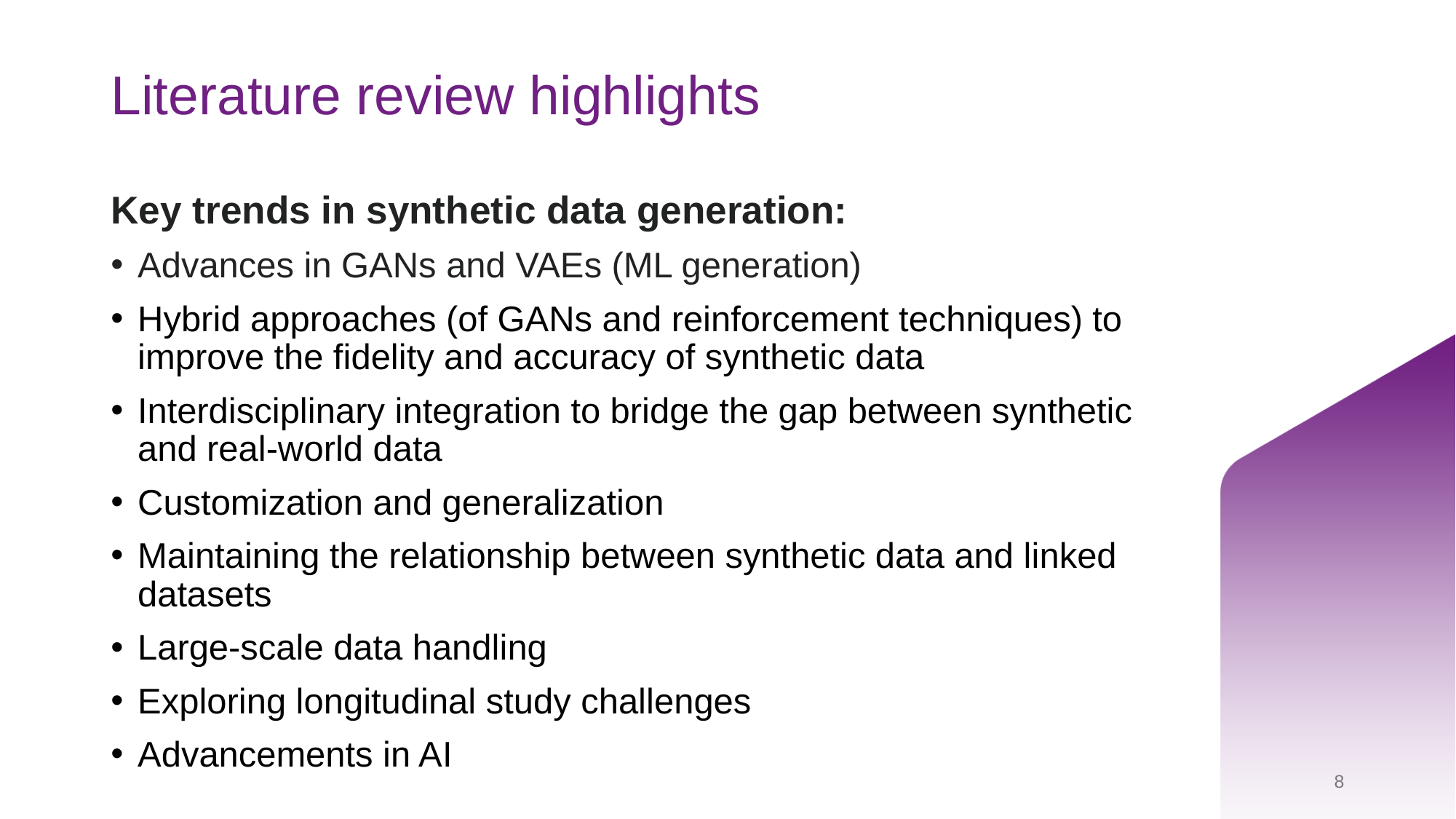

# Literature review highlights
Key trends in synthetic data generation:
Advances in GANs and VAEs (ML generation)
Hybrid approaches (of GANs and reinforcement techniques) to improve the fidelity and accuracy of synthetic data
Interdisciplinary integration to bridge the gap between synthetic and real-world data
Customization and generalization
Maintaining the relationship between synthetic data and linked datasets
Large-scale data handling
Exploring longitudinal study challenges
Advancements in AI

8